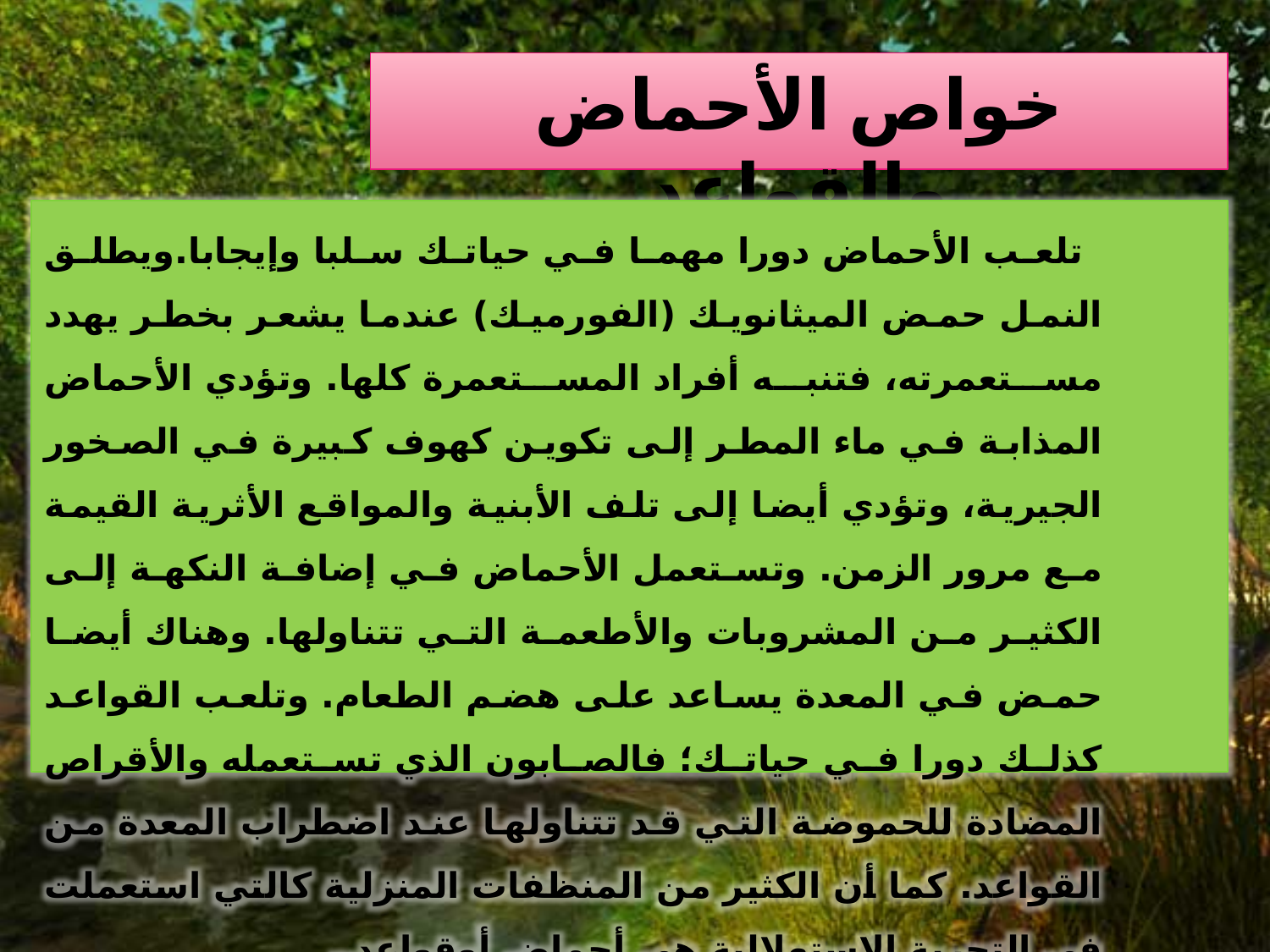

# خواص الأحماض والقواعد
          تلعب الأحماض دورا مهما في حياتك سلبا وإيجابا.ويطلق النمل حمض الميثانويك (الفورميك) عندما يشعر بخطر يهدد مستعمرته، فتنبه أفراد المستعمرة كلها. وتؤدي الأحماض المذابة في ماء المطر إلى تكوين كهوف كبيرة في الصخور الجيرية، وتؤدي أيضا إلى تلف الأبنية والمواقع الأثرية القيمة مع مرور الزمن. وتستعمل الأحماض في إضافة النكهة إلى الكثير من المشروبات والأطعمة التي تتناولها. وهناك أيضا حمض في المعدة يساعد على هضم الطعام. وتلعب القواعد كذلك دورا في حياتك؛ فالصابون الذي تستعمله والأقراص المضادة للحموضة التي قد تتناولها عند اضطراب المعدة من القواعد. كما أن الكثير من المنظفات المنزلية كالتي استعملت في التجربة الاستهلالية هي أحماض أوقواعد..